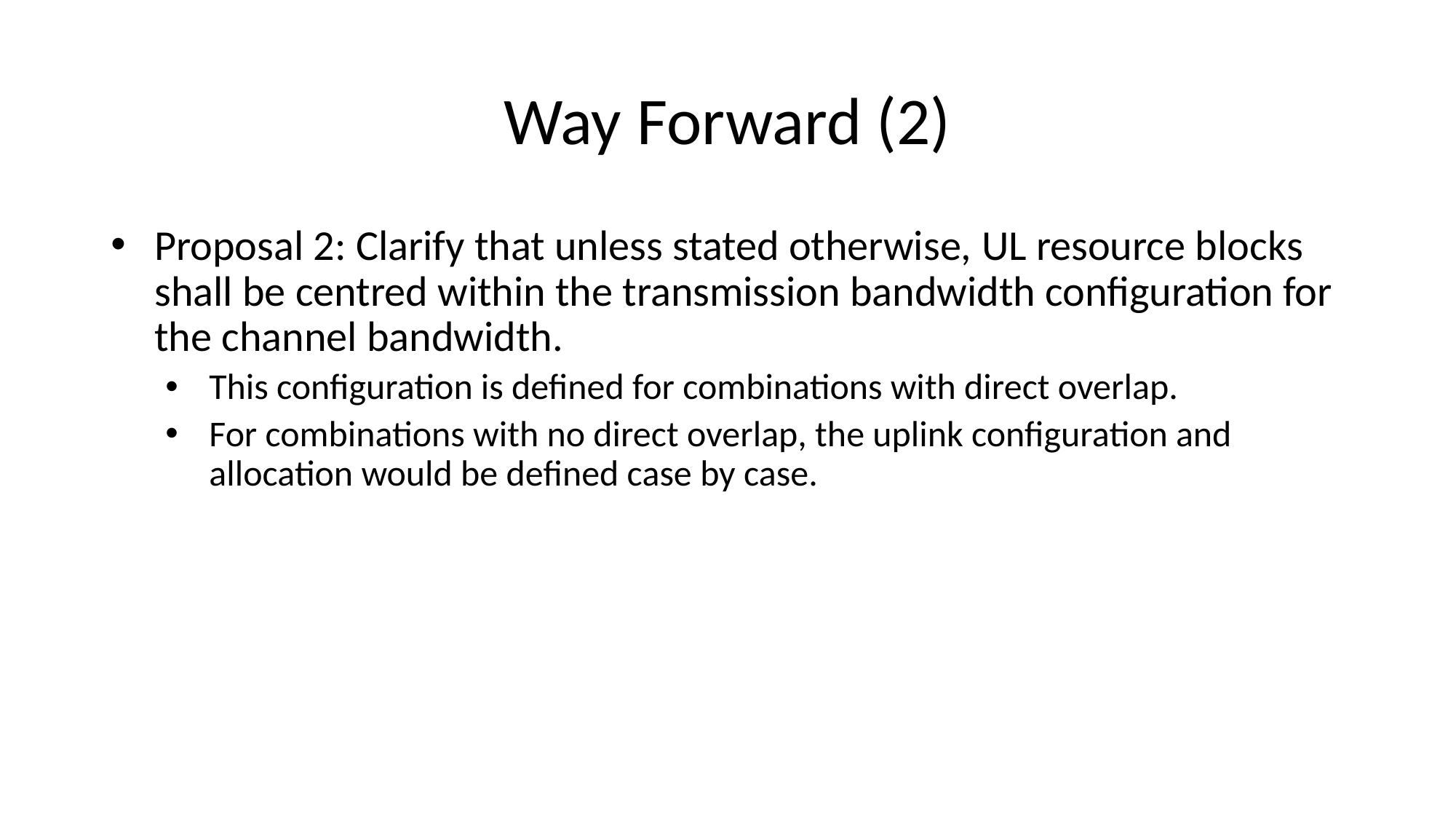

# Way Forward (2)
Proposal 2: Clarify that unless stated otherwise, UL resource blocks shall be centred within the transmission bandwidth configuration for the channel bandwidth.
This configuration is defined for combinations with direct overlap.
For combinations with no direct overlap, the uplink configuration and allocation would be defined case by case.